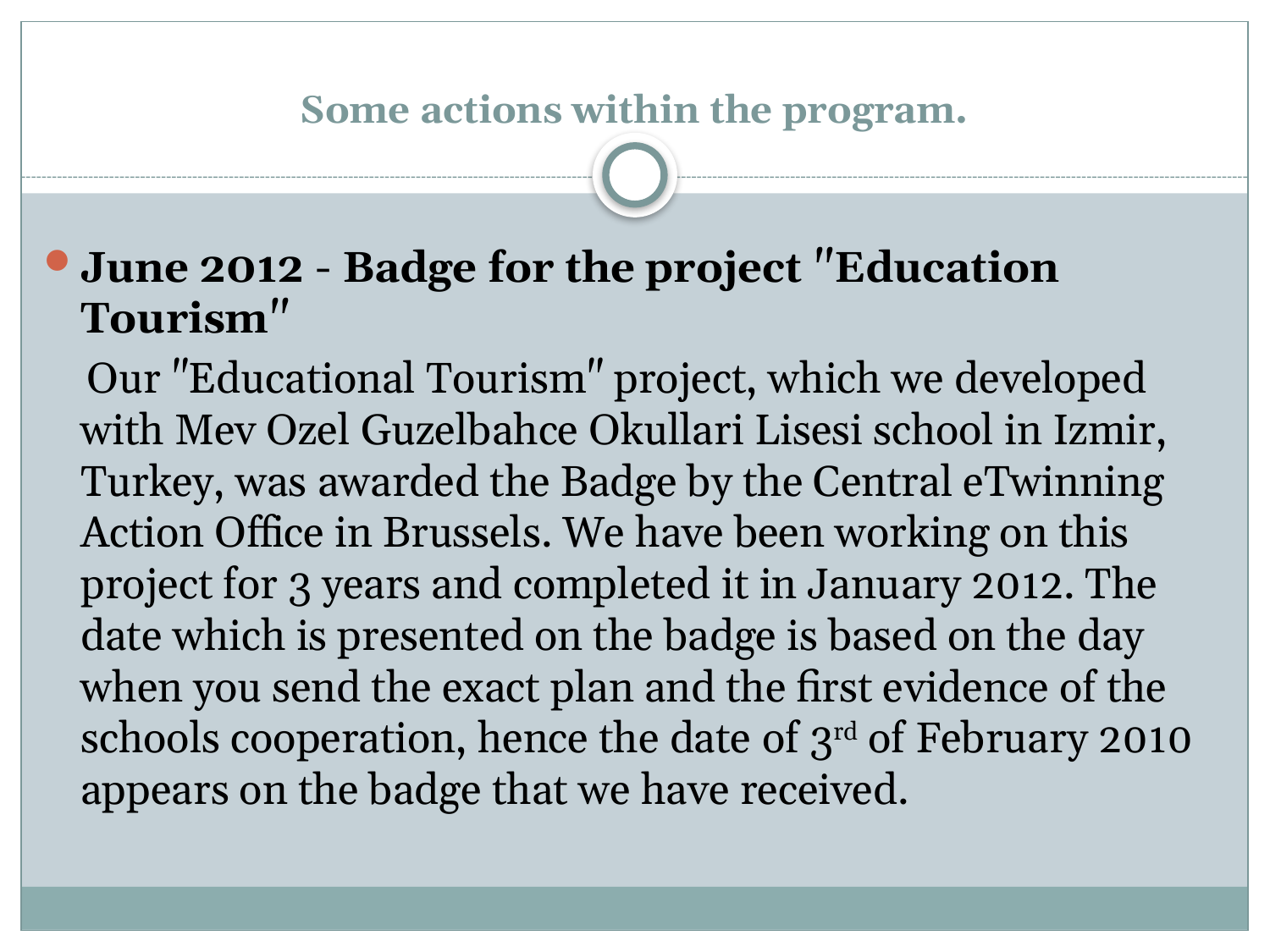

# Some actions within the program.
June 2012 - Badge for the project "Education Tourism"
    Our "Educational Tourism" project, which we developed with Mev Ozel Guzelbahce Okullari Lisesi school in Izmir, Turkey, was awarded the Badge by the Central eTwinning Action Office in Brussels. We have been working on this project for 3 years and completed it in January 2012. The date which is presented on the badge is based on the day when you send the exact plan and the first evidence of the schools cooperation, hence the date of 3rd of February 2010 appears on the badge that we have received.